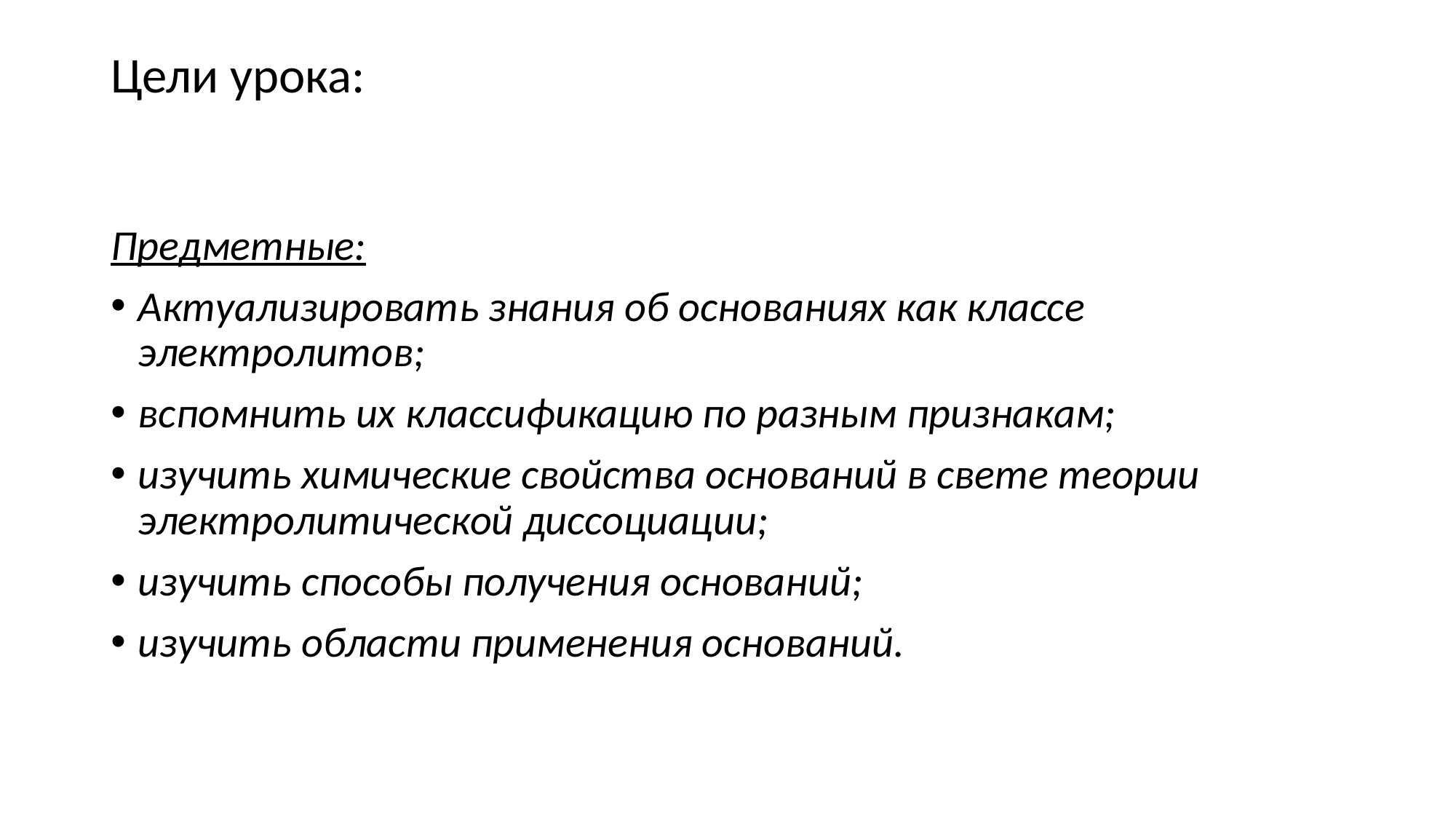

# Цели урока:
Предметные:
Актуализировать знания об основаниях как классе электролитов;
вспомнить их классификацию по разным признакам;
изучить химические свойства оснований в свете теории электролитической диссоциации;
изучить способы получения оснований;
изучить области применения оснований.